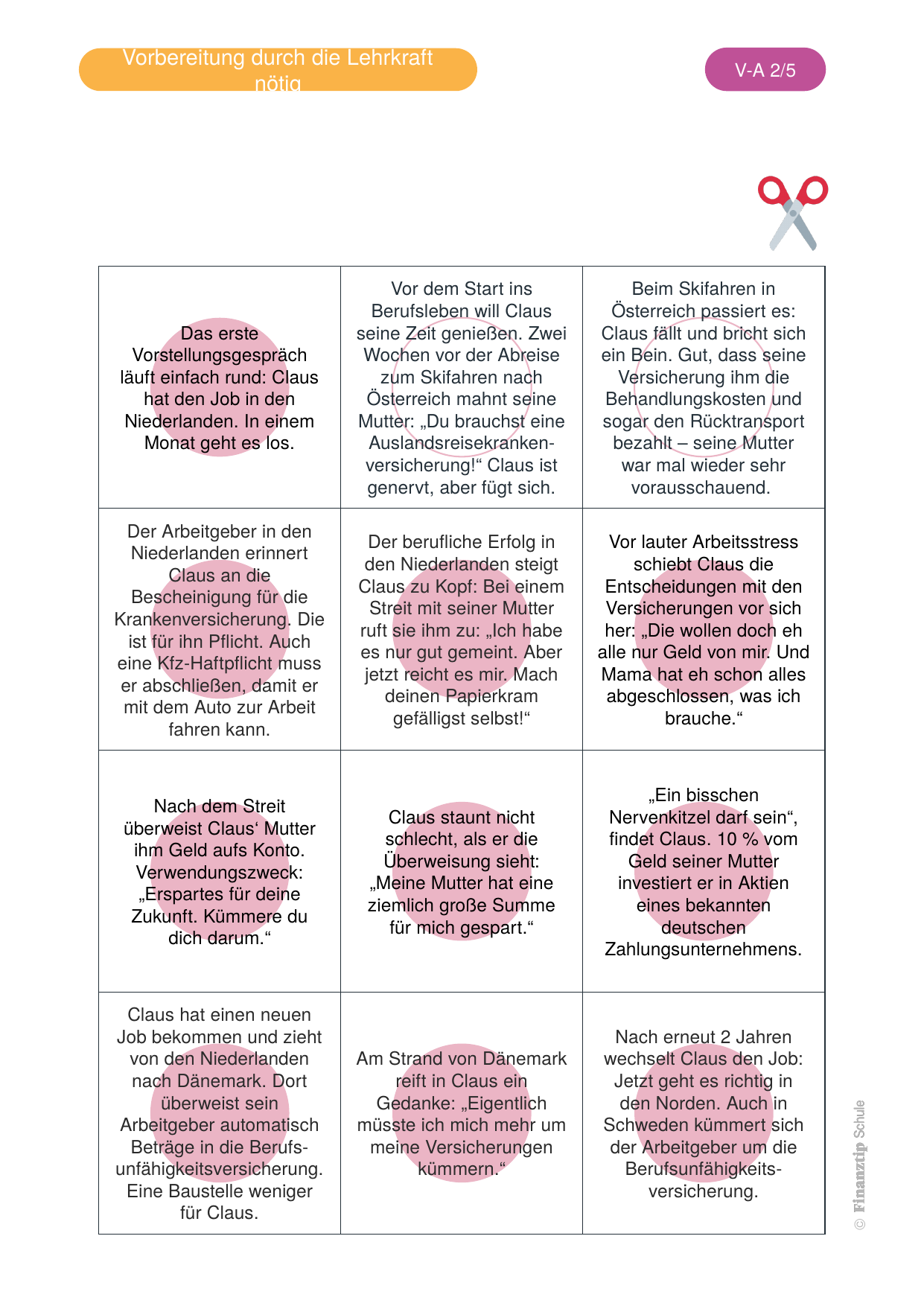

Das erste Vorstellungsgespräch läuft einfach rund: Claus hat den Job in den Niederlanden. In einem Monat geht es los.
Vor dem Start ins Berufsleben will Claus seine Zeit genießen. Zwei Wochen vor der Abreise zum Skifahren nach Österreich mahnt seine Mutter: „Du brauchst eine Auslandsreisekranken-versicherung!“ Claus ist genervt, aber fügt sich.
Beim Skifahren in Österreich passiert es: Claus fällt und bricht sich ein Bein. Gut, dass seine Versicherung ihm die Behandlungskosten und sogar den Rücktransport bezahlt – seine Mutter war mal wieder sehr vorausschauend.

Der Arbeitgeber in den Niederlanden erinnert Claus an die Bescheinigung für die Krankenversicherung. Die ist für ihn Pflicht. Auch eine Kfz-Haftpflicht muss er abschließen, damit er mit dem Auto zur Arbeit fahren kann.
Der berufliche Erfolg in den Niederlanden steigt Claus zu Kopf: Bei einem Streit mit seiner Mutter ruft sie ihm zu: „Ich habe es nur gut gemeint. Aber jetzt reicht es mir. Mach deinen Papierkram gefälligst selbst!“
Vor lauter Arbeitsstress schiebt Claus die Entscheidungen mit den Versicherungen vor sich her: „Die wollen doch eh alle nur Geld von mir. Und Mama hat eh schon alles abgeschlossen, was ich brauche.“

Nach dem Streit überweist Claus‘ Mutter ihm Geld aufs Konto. Verwendungszweck: „Erspartes für deine Zukunft. Kümmere du dich darum.“
Claus staunt nicht schlecht, als er die Überweisung sieht: „Meine Mutter hat eine ziemlich große Summe für mich gespart.“
„Ein bisschen Nervenkitzel darf sein“, findet Claus. 10 % vom Geld seiner Mutter investiert er in Aktien eines bekannten deutschen Zahlungsunternehmens.

Claus hat einen neuen Job bekommen und zieht von den Niederlanden nach Dänemark. Dort überweist sein Arbeitgeber automatisch Beträge in die Berufs-unfähigkeitsversicherung. Eine Baustelle weniger für Claus.
Am Strand von Dänemark reift in Claus ein Gedanke: „Eigentlich müsste ich mich mehr um meine Versicherungen kümmern.“
Nach erneut 2 Jahren wechselt Claus den Job: Jetzt geht es richtig in den Norden. Auch in Schweden kümmert sich der Arbeitgeber um die Berufsunfähigkeits-versicherung.